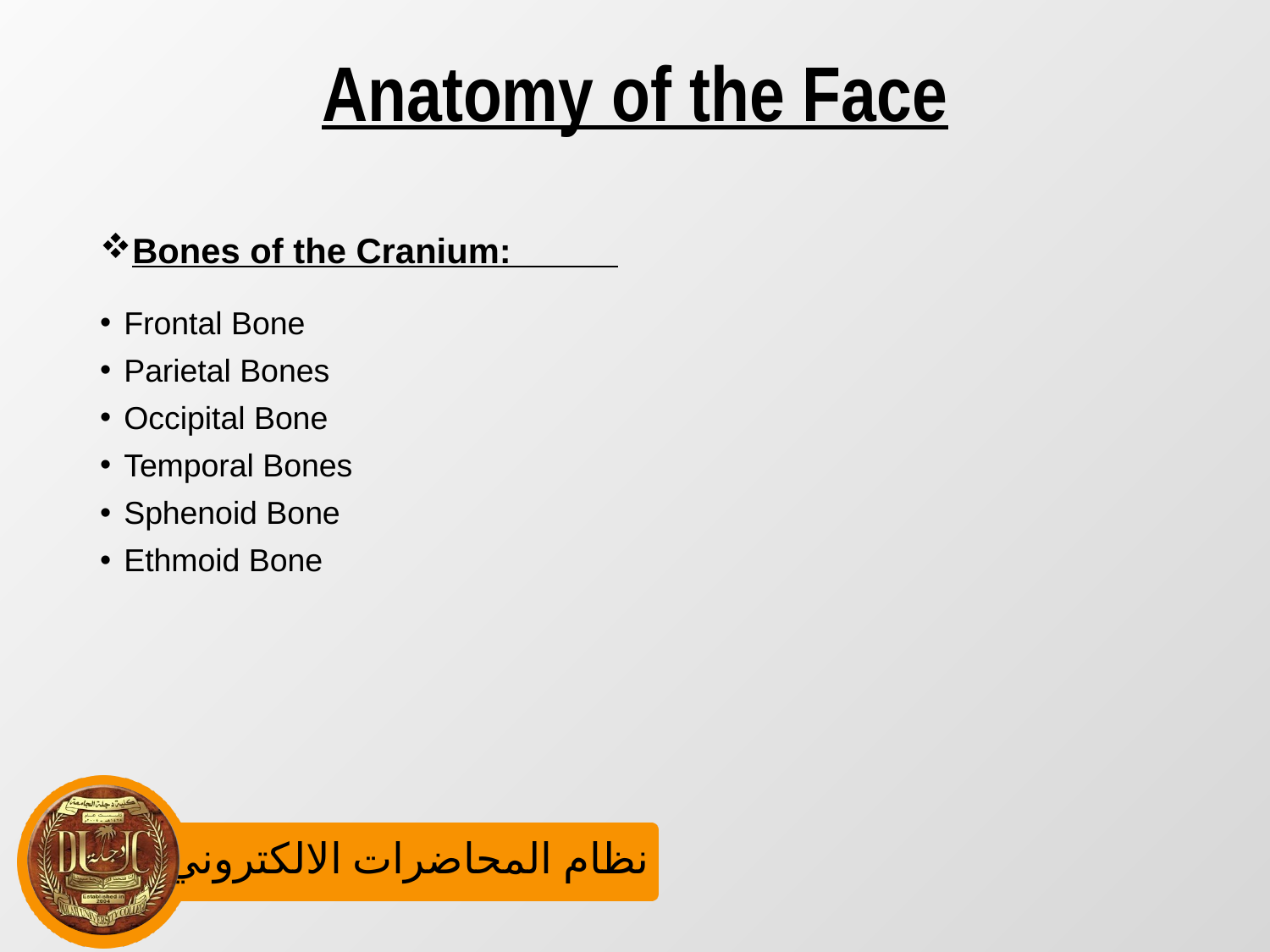

# Anatomy of the Face
Bones of the Cranium:
Frontal Bone
Parietal Bones
Occipital Bone
Temporal Bones
Sphenoid Bone
Ethmoid Bone